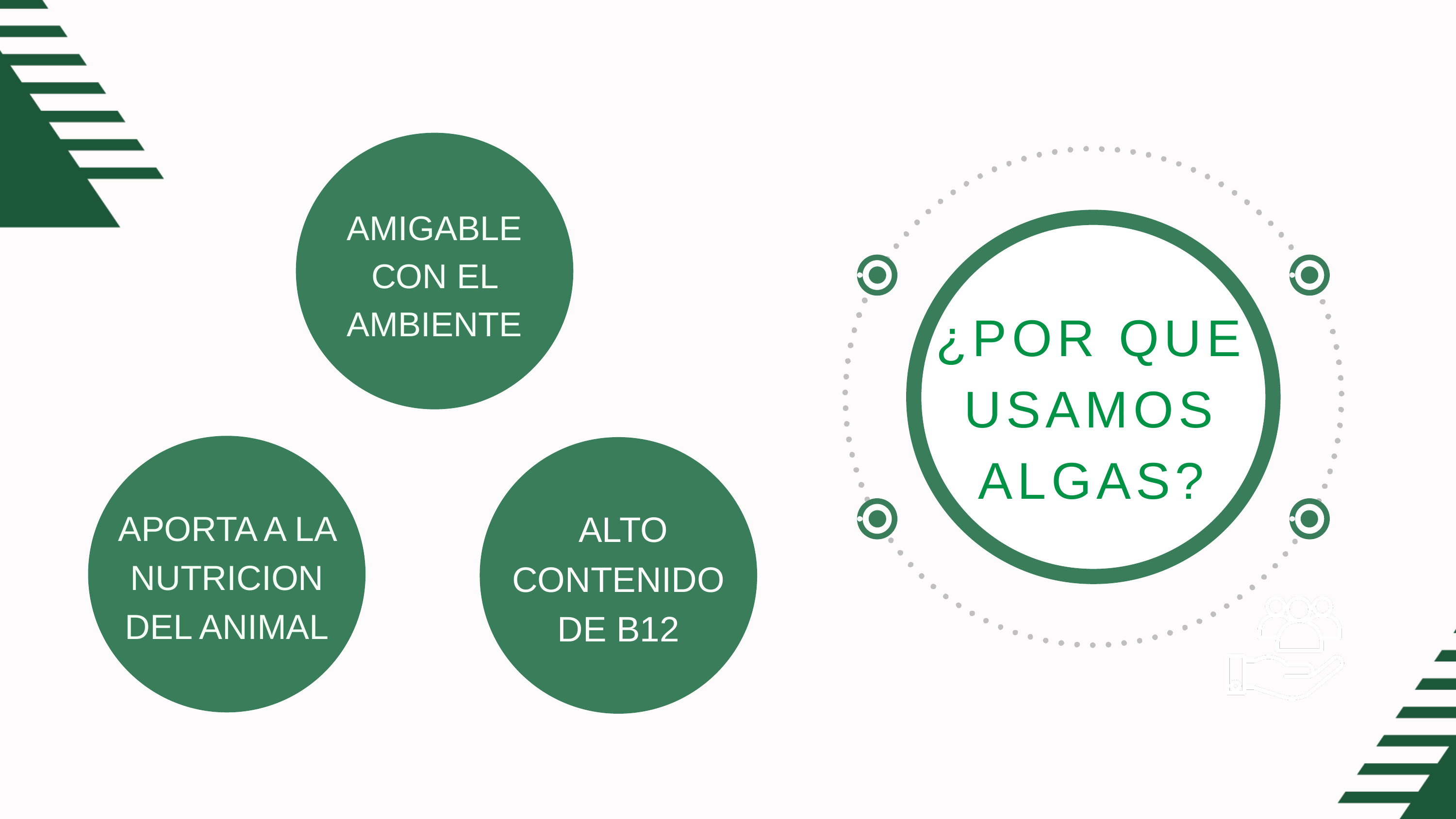

AMIGABLE CON EL AMBIENTE

¿POR QUE USAMOS ALGAS?

APORTA A LA NUTRICION DEL ANIMAL
 ALTO CONTENIDO DE B12